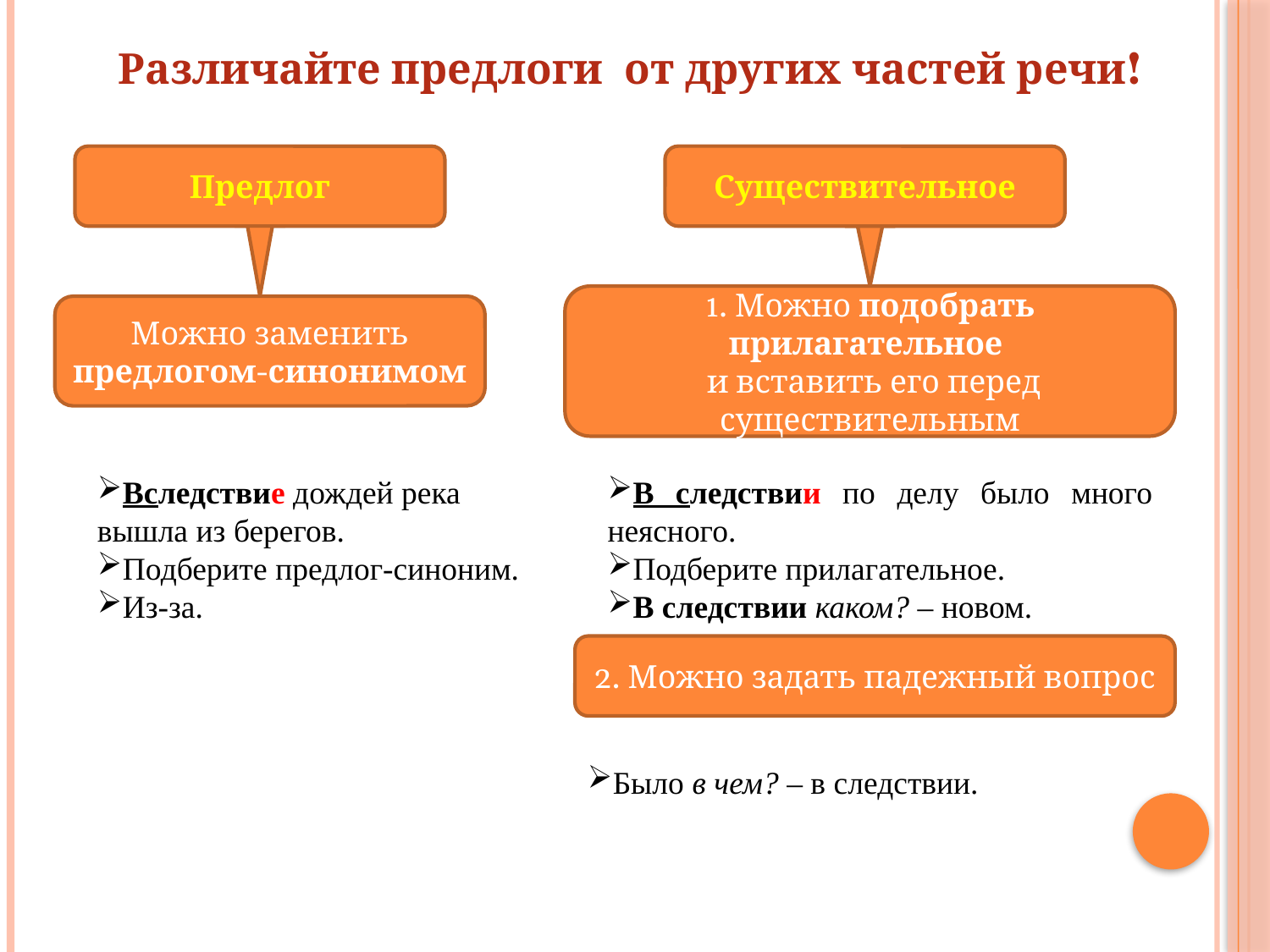

Различайте предлоги  от других частей речи!
Предлог
Существительное

1. Можно подобрать прилагательное
 и вставить его перед существительным
Можно заменить предлогом-синонимом
Вследствие дождей река вышла из берегов.
Подберите предлог-синоним.
Из-за.
В следствии по делу было много неясного.
Подберите прилагательное.
В следствии каком? – новом.
2. Можно задать падежный вопрос
Было в чем? – в следствии.